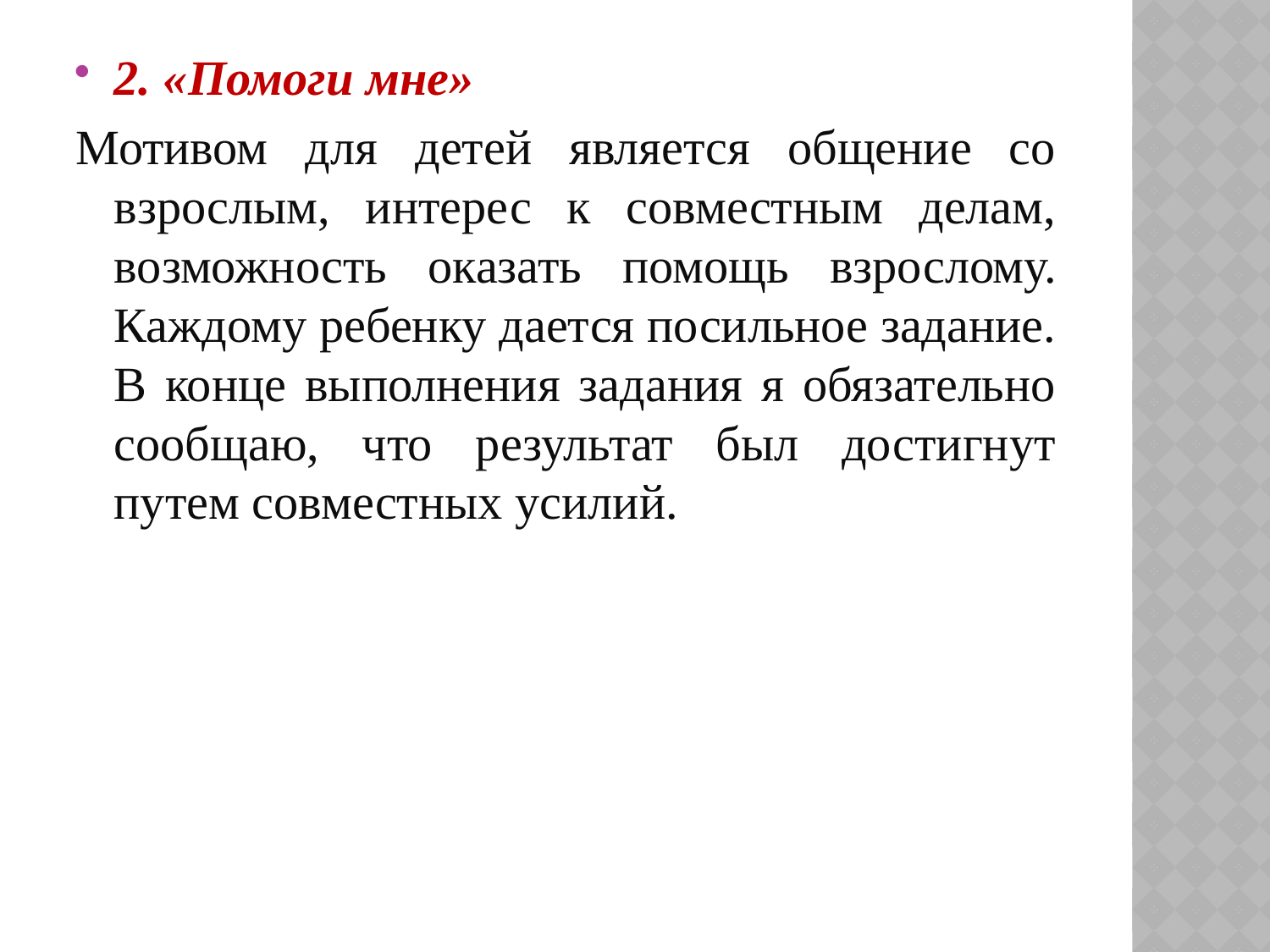

2. «Помоги мне»
Мотивом для детей является общение со взрослым, интерес к совместным делам, возможность оказать помощь взрослому. Каждому ребенку дается посильное задание. В конце выполнения задания я обязательно сообщаю, что результат был достигнут путем совместных усилий.